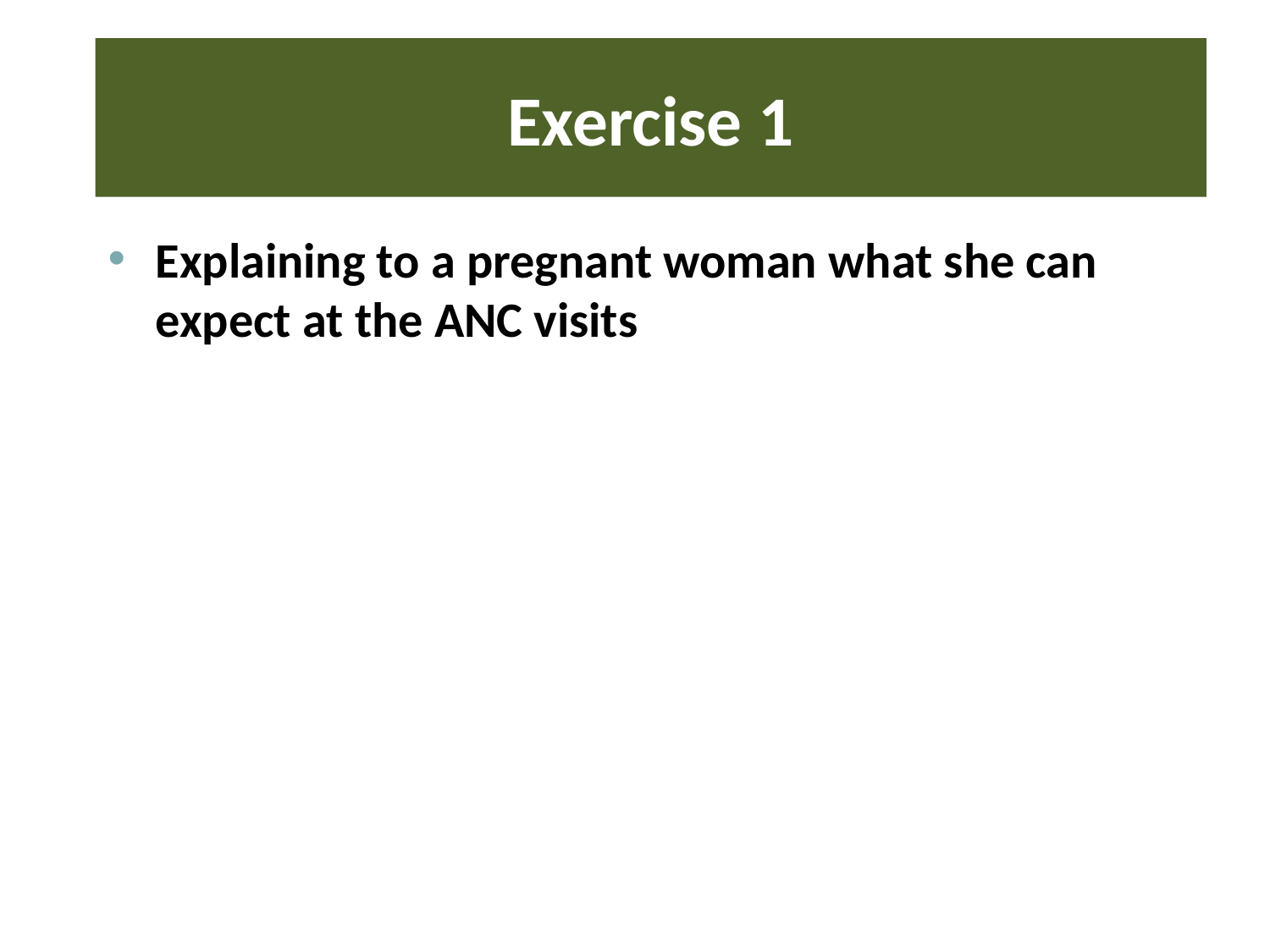

# Exercise 1
Explaining to a pregnant woman what she can expect at the ANC visits